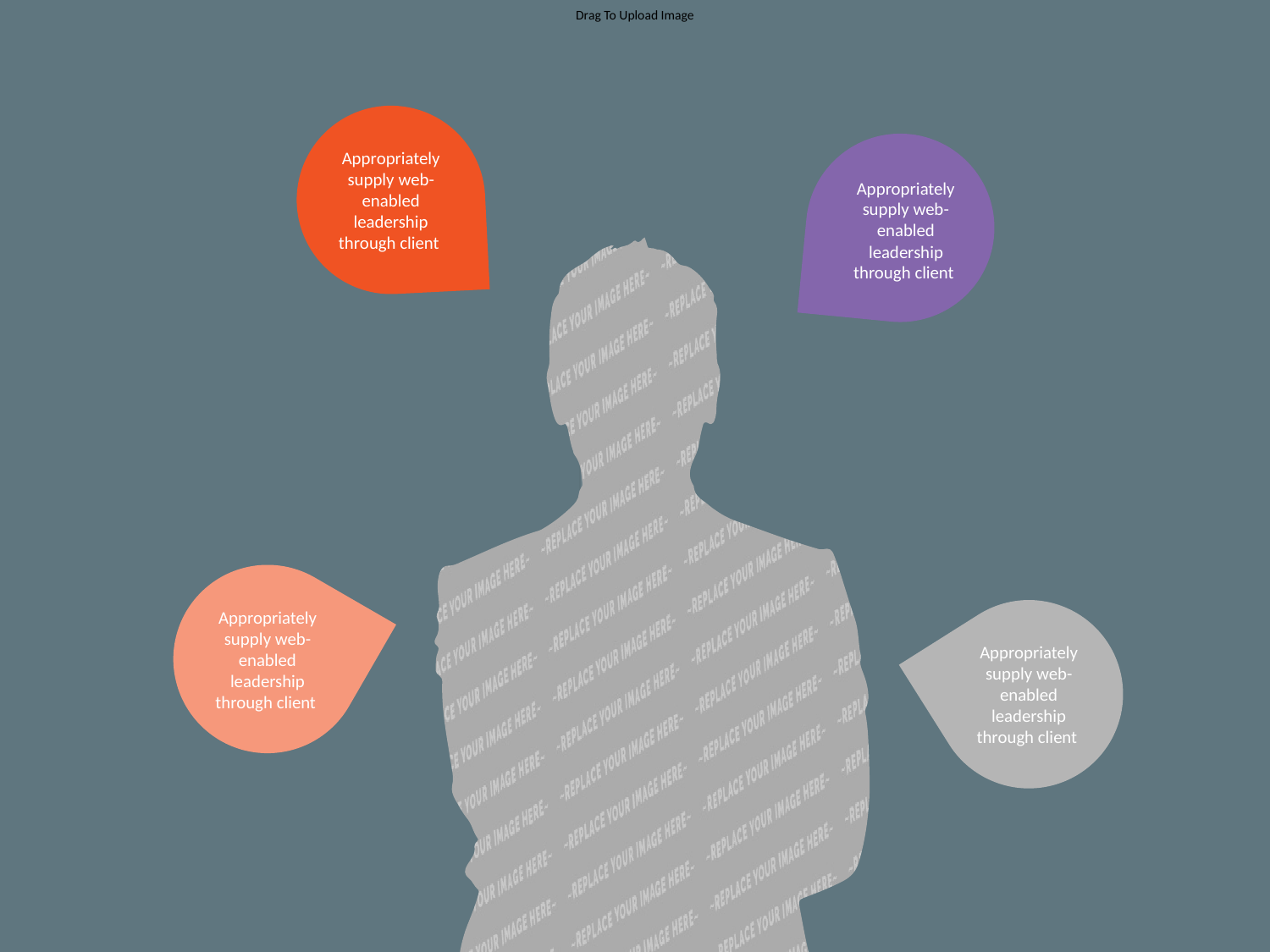

Appropriately supply web-enabled leadership through client
Appropriately supply web-enabled leadership through client

Appropriately supply web-enabled leadership through client
Appropriately supply web-enabled leadership through client